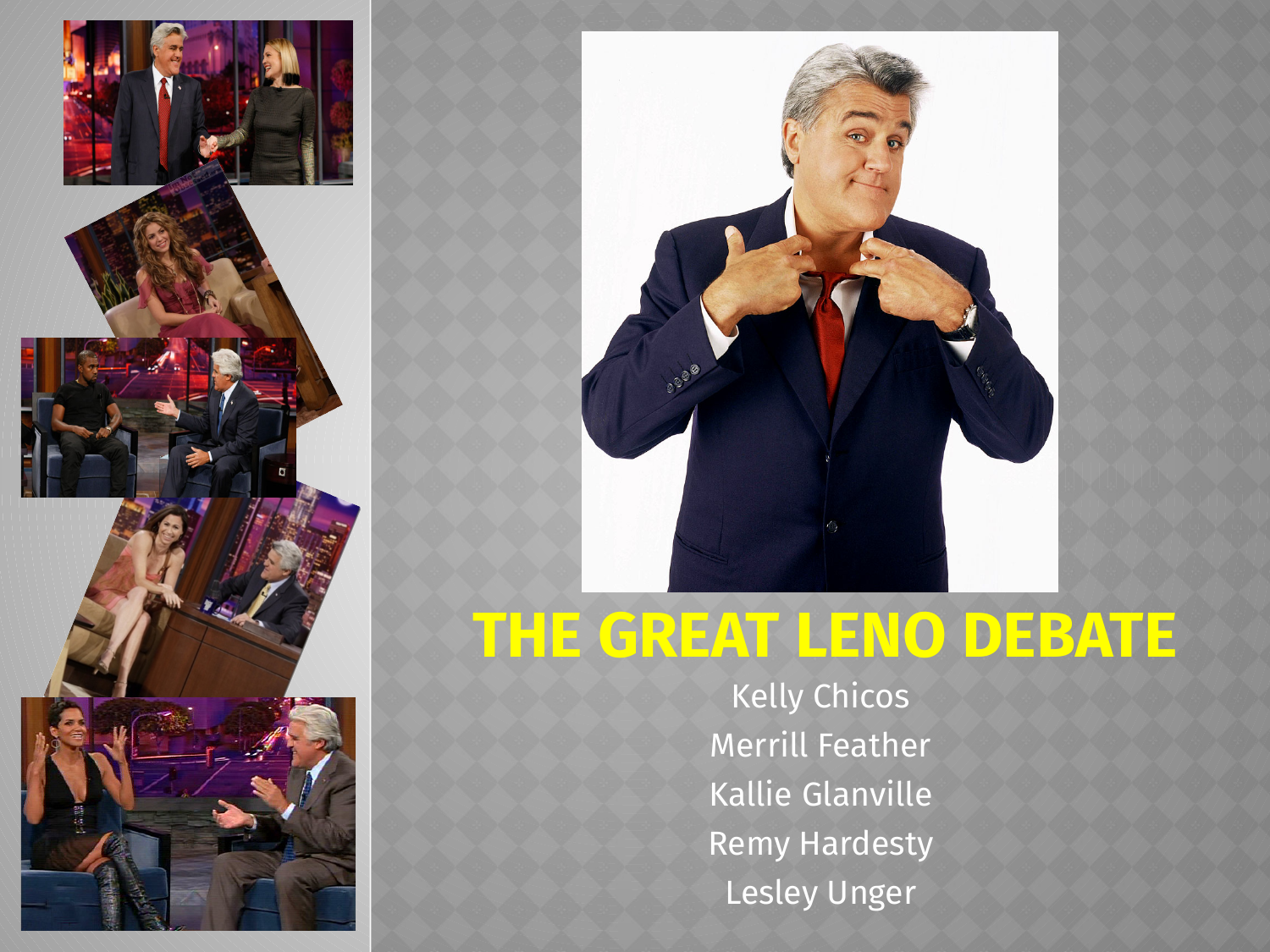

THE GREAT LENO DEBATE
Kelly Chicos
Merrill Feather
Kallie Glanville
Remy Hardesty
Lesley Unger